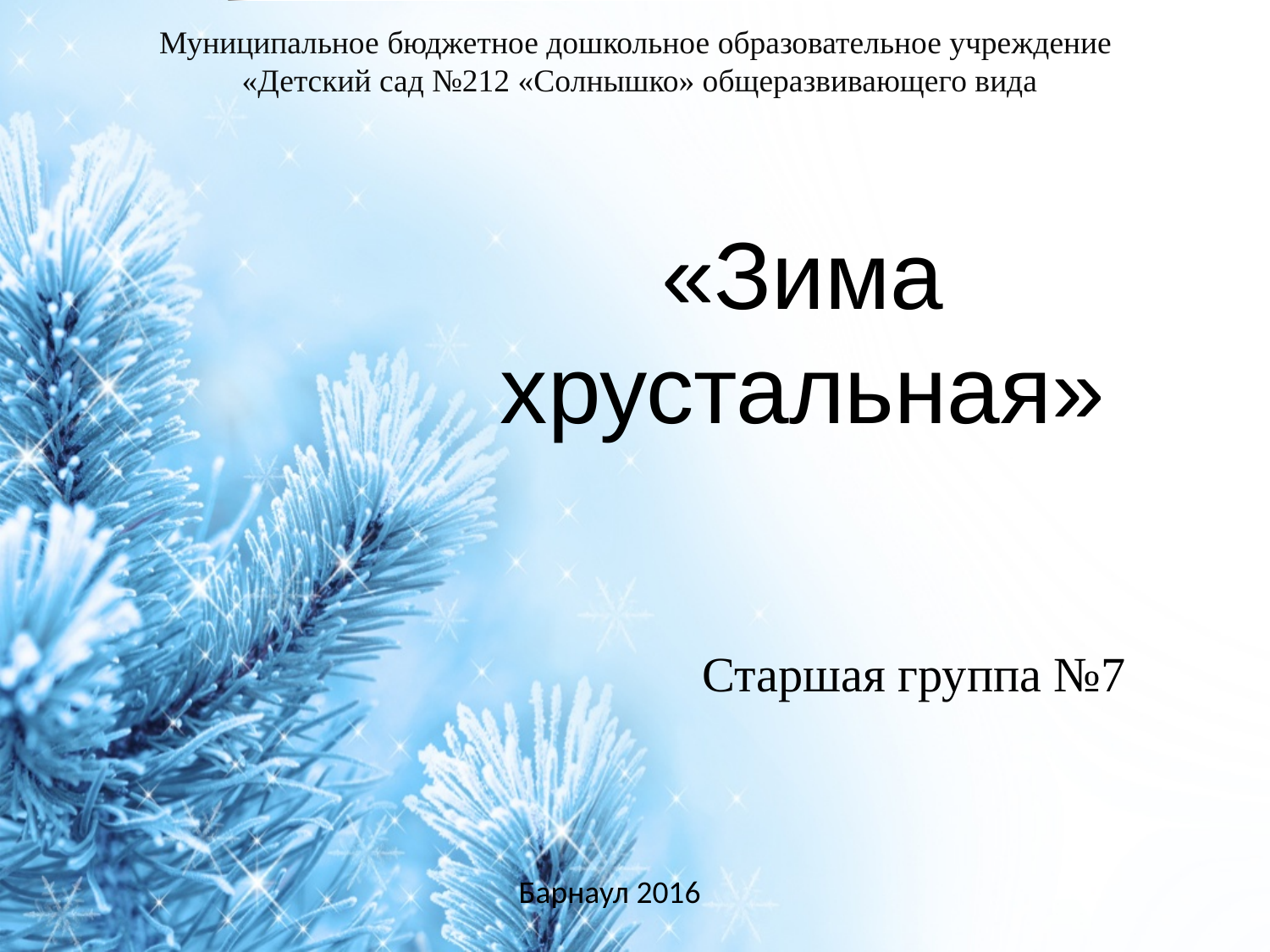

Муниципальное бюджетное дошкольное образовательное учреждение
«Детский сад №212 «Солнышко» общеразвивающего вида

# «Зима хрустальная»
Старшая группа №7
Барнаул 2016